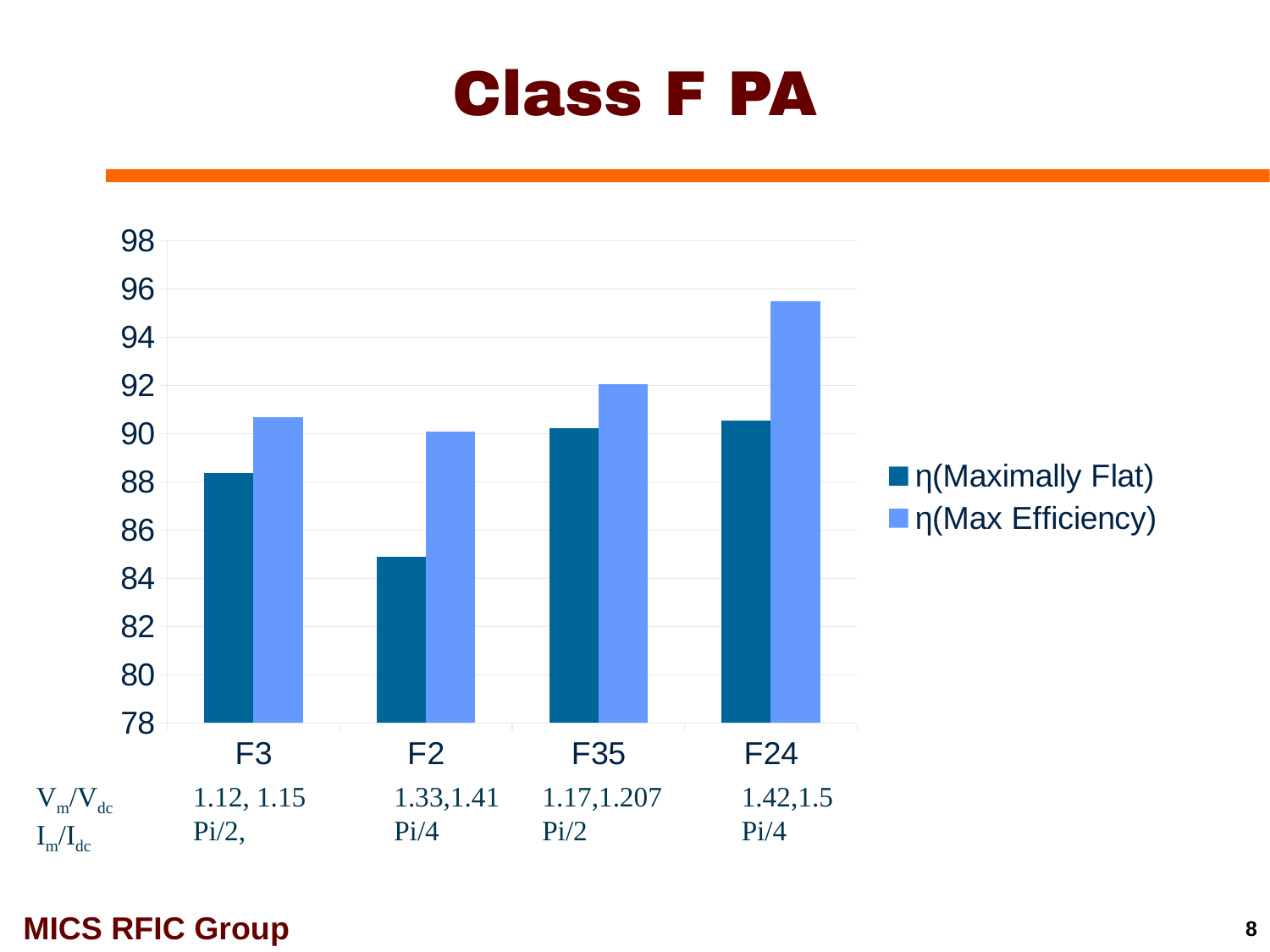

# Class F PA

### Chart

| Category | η(Maximally Flat) | η(Max Efficiency) |
|---|---|---|
| F3 | 88.36 | 90.67 |
| F2 | 84.88 | 90.09 |
| F35 | 90.23 | 92.04 |
| F24 | 90.54 | 95.5 |
Vm/Vdc
Im/Idc
1.12, 1.15
Pi/2,
1.33,1.41
Pi/4
1.17,1.207
Pi/2
1.42,1.5
Pi/4
8